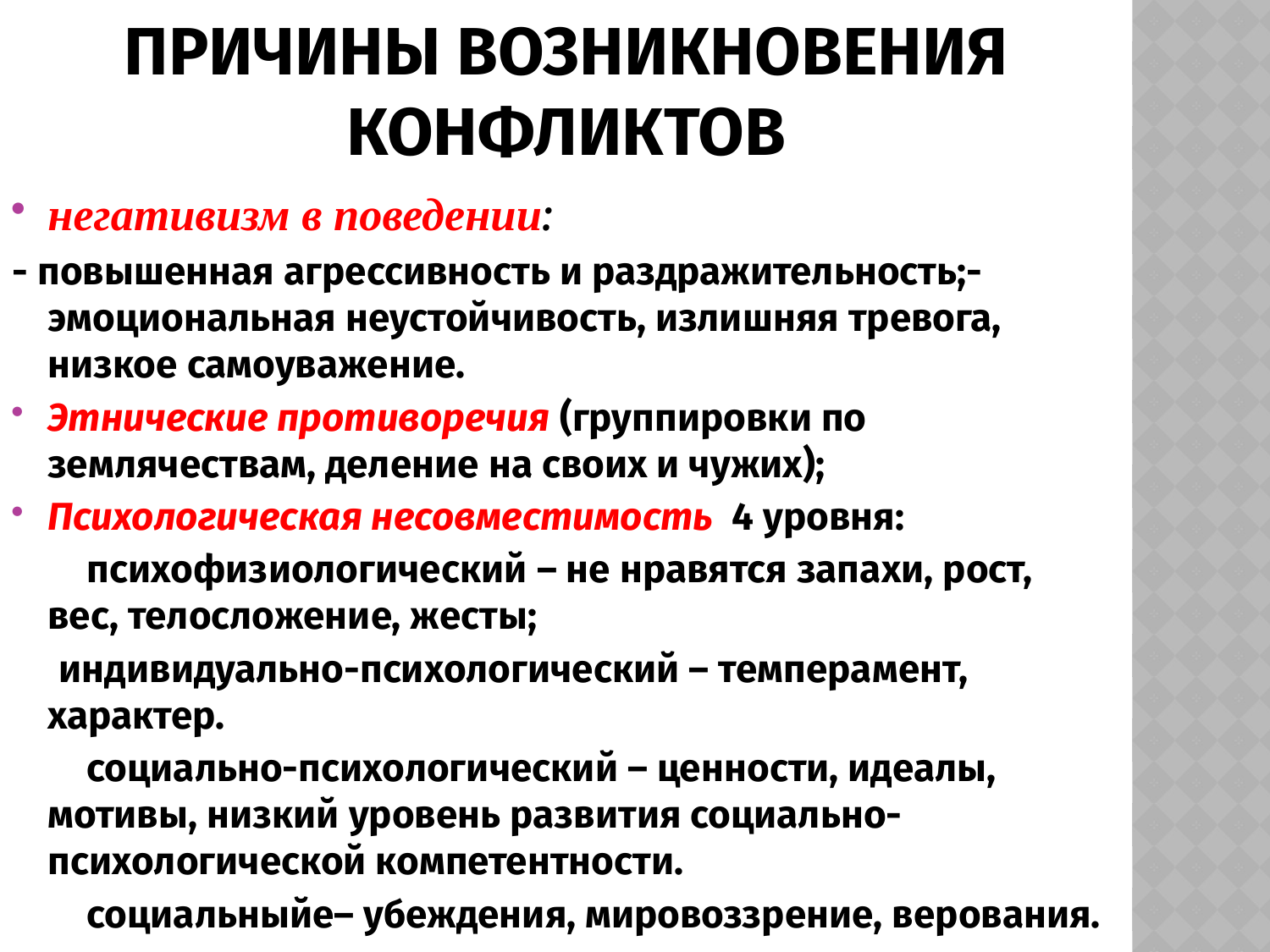

# Причины возникновения конфликтов
негативизм в поведении:
- повышенная агрессивность и раздражительность;- эмоциональная неустойчивость, излишняя тревога, низкое самоуважение.
Этнические противоречия (группировки по землячествам, деление на своих и чужих);
Психологическая несовместимость  4 уровня:
        психофизиологический – не нравятся запахи, рост, вес, телосложение, жесты;
     индивидуально-психологический – темперамент, характер.
        социально-психологический – ценности, идеалы, мотивы, низкий уровень развития социально-психологической компетентности.
        социальныйе– убеждения, мировоззрение, верования.